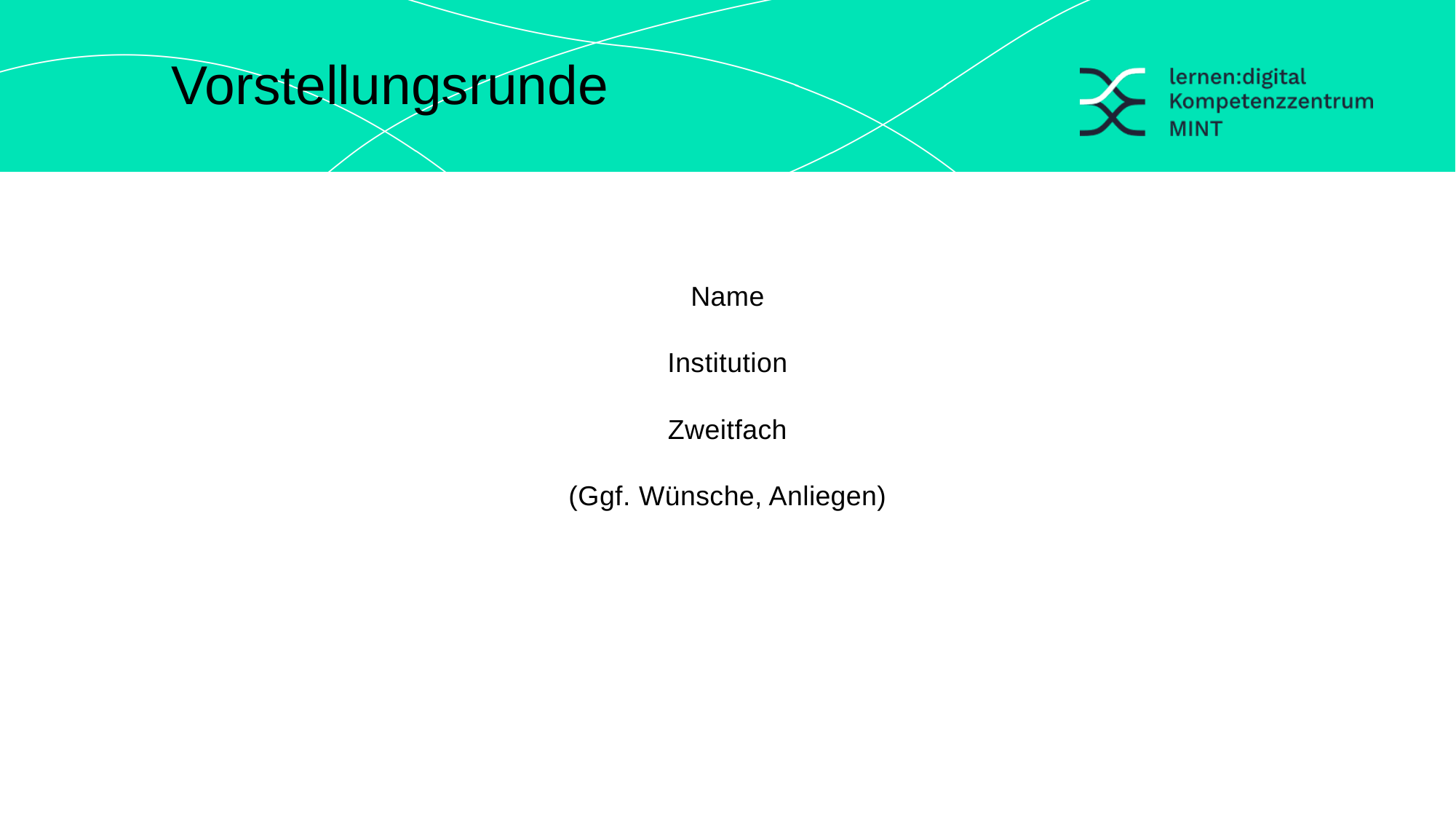

Vorstellungsrunde
Name
Institution
Zweitfach
(Ggf. Wünsche, Anliegen)